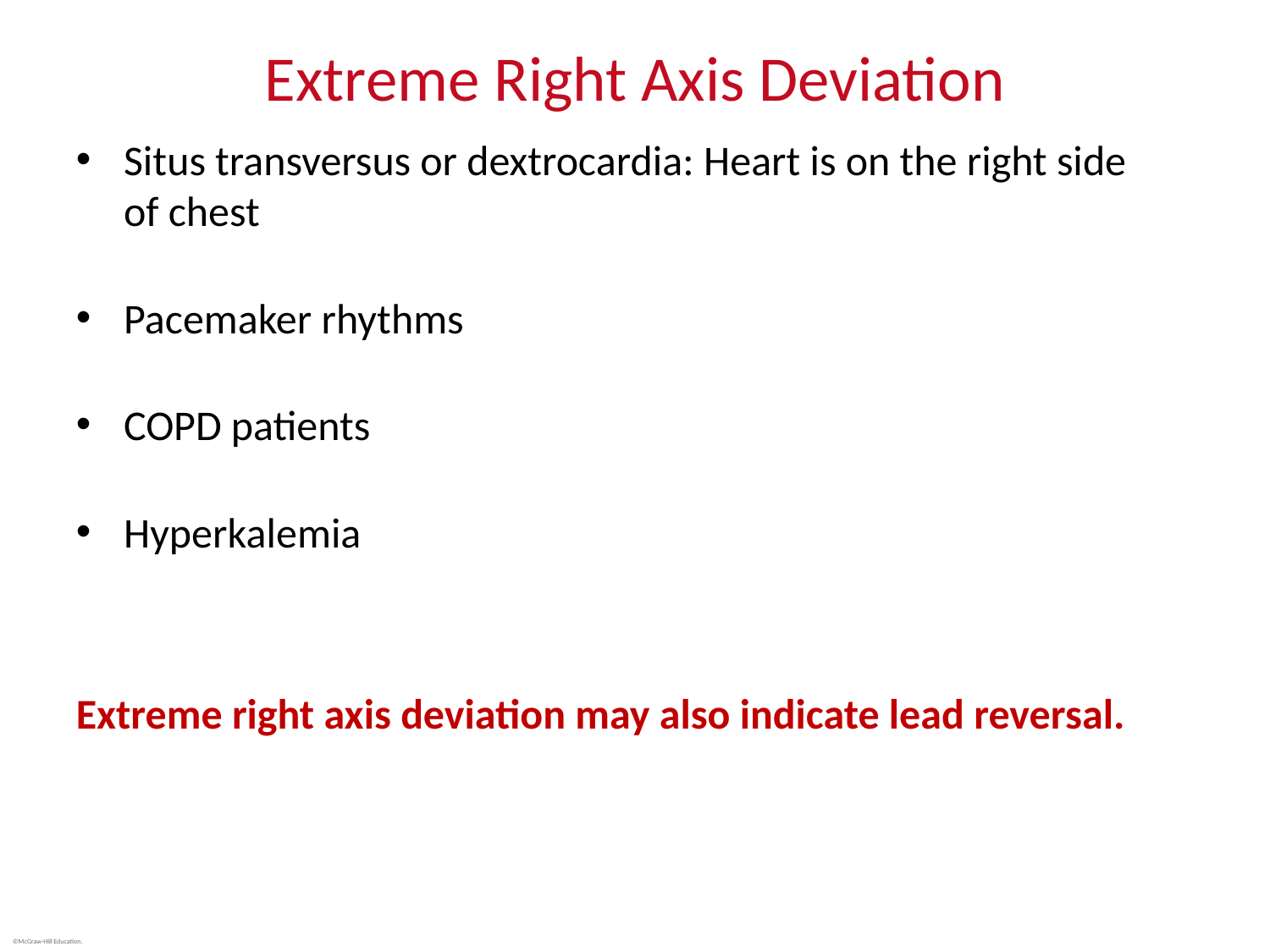

# Extreme Right Axis Deviation
Situs transversus or dextrocardia: Heart is on the right side of chest
Pacemaker rhythms
COPD patients
Hyperkalemia
Extreme right axis deviation may also indicate lead reversal.